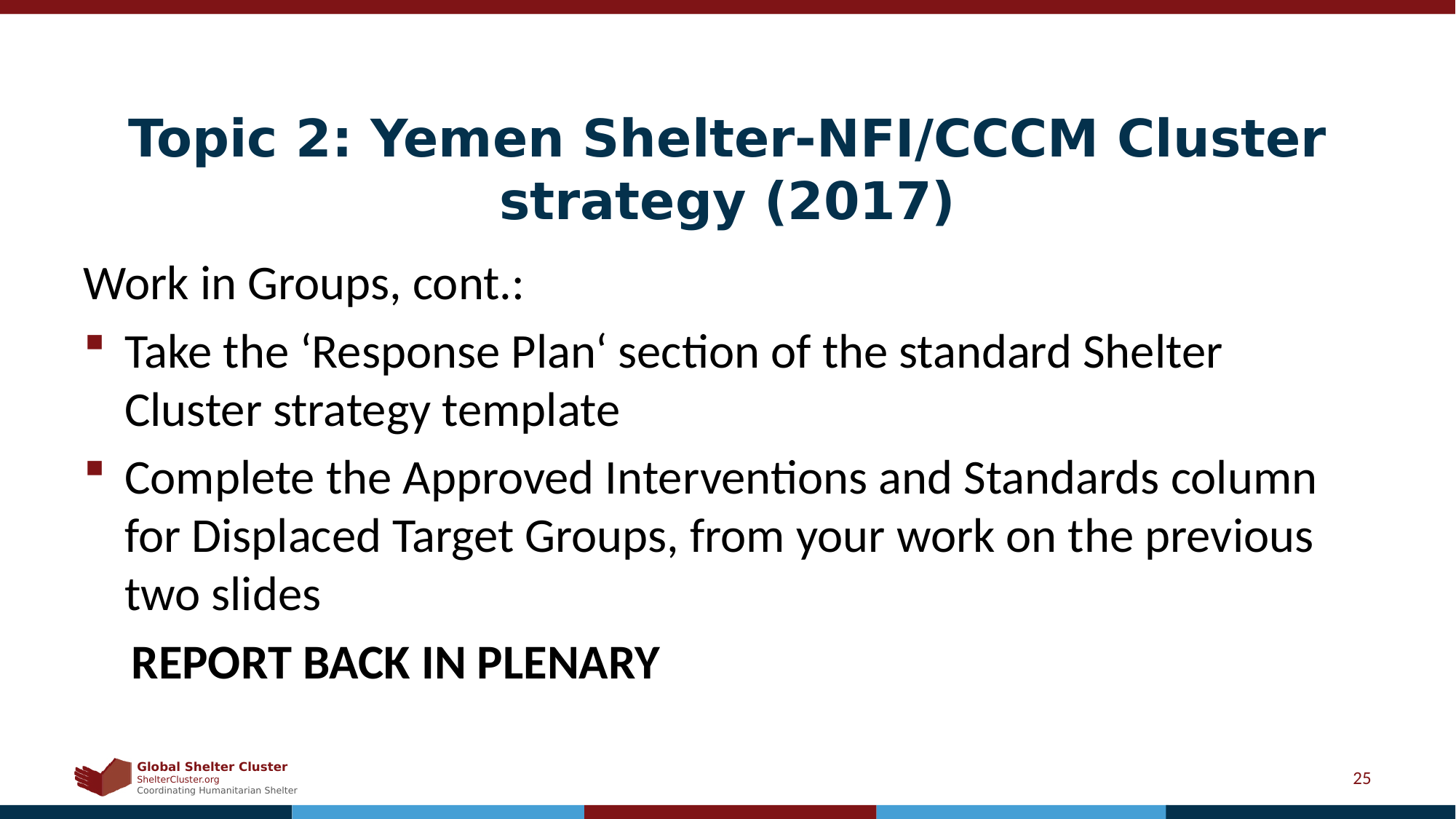

# Topic 2: Yemen Shelter-NFI/CCCM Cluster strategy (2017)
Work in Groups, cont.:
Take the ‘Response Plan‘ section of the standard Shelter Cluster strategy template
Complete the Approved Interventions and Standards column for Displaced Target Groups, from your work on the previous two slides
REPORT BACK IN PLENARY

25